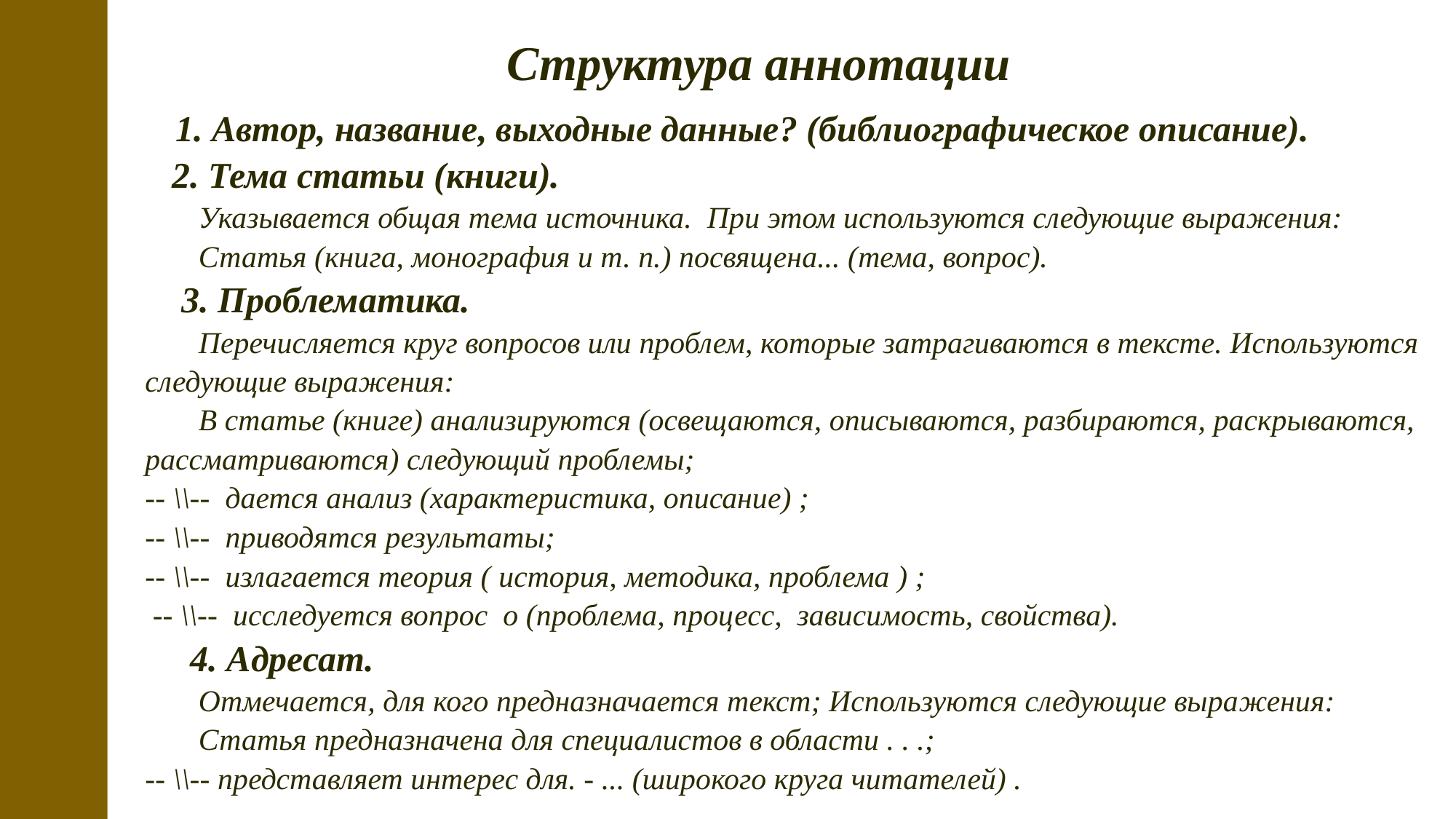

Структура аннотации
    1. Автор, название, выходные данные? (библиографическое описание).
   2. Тема статьи (книги).
       Указывается общая тема источника.  При этом используются следующие выражения:
       Статья (книга, монография и т. п.) посвящена... (тема, вопрос).
    3. Проблематика.
       Перечисляется круг вопросов или проблем, которые затрагиваются в тексте. Используются следующие выражения:
       В статье (книге) анализируются (освещаются, описываются, разбираются, раскрываются, рассматриваются) следующий проблемы;
-- \\--  дается анализ (характеристика, описание) ;
-- \\--  приводятся результаты;
-- \\--  излагается теория ( история, методика, проблема ) ;
 -- \\--  исследуется вопрос  о (проблема, процесс,  зависимость, свойства).
     4. Адресат.
       Отмечается, для кого предназначается текст; Используются следующие выра­жения:
       Статья предназначена для специалистов в области . . .;
-- \\-- представляет интерес для. - ... (широкого круга читателей) .